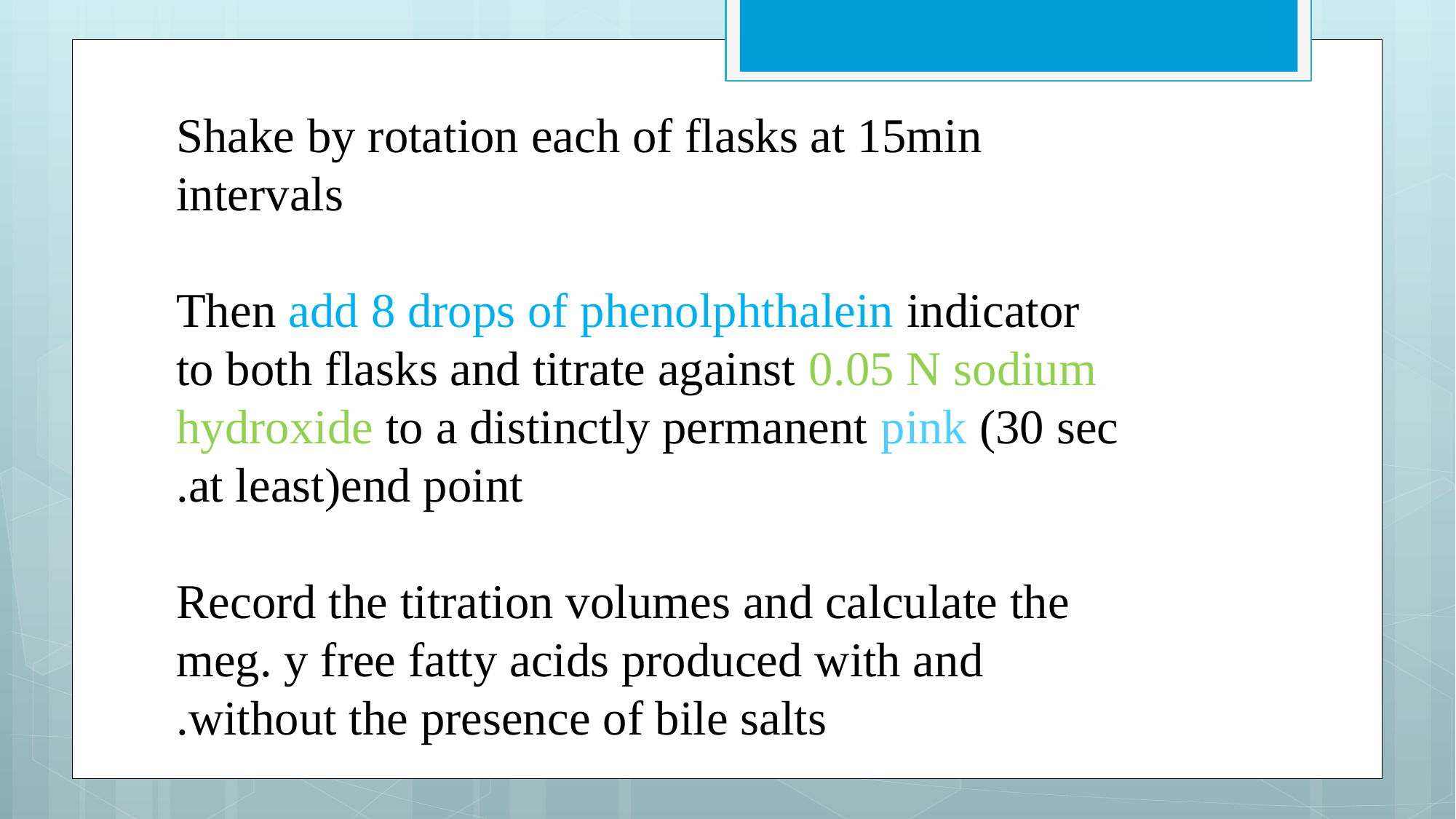

Shake by rotation each of flasks at 15min intervals

Then add 8 drops of phenolphthalein indicator to both flasks and titrate against 0.05 N sodium hydroxide to a distinctly permanent pink (30 sec at least)end point.

Record the titration volumes and calculate the meg. y free fatty acids produced with and without the presence of bile salts.